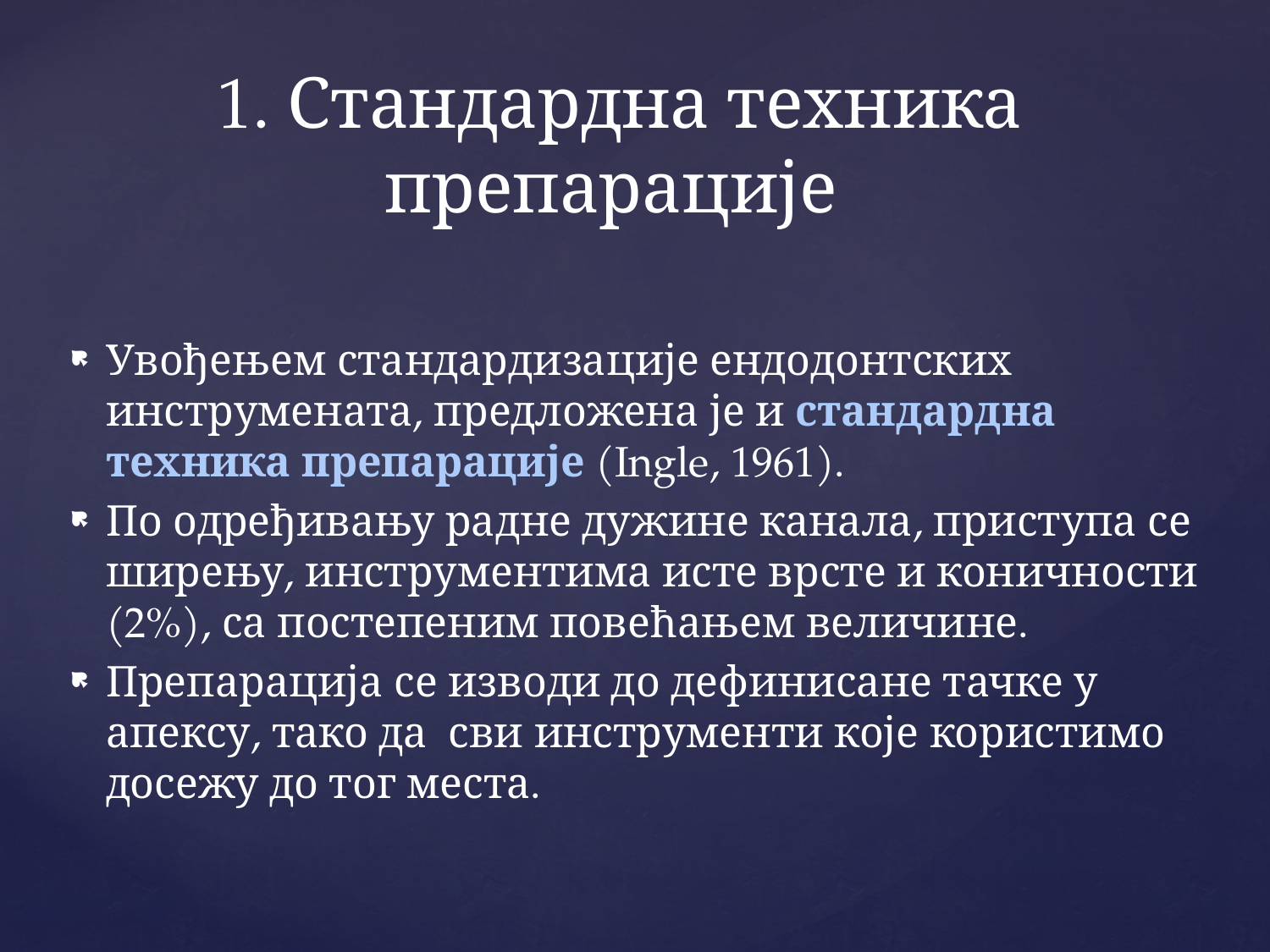

# 1. Стандардна техника препарације
Увођењем стандардизације ендодонтских инструмената, предложена је и стандардна техника препарације (Ingle, 1961).
По одређивању радне дужине канала, приступа се ширењу, инструментима исте врсте и коничности (2%), са постепеним повећањем величине.
Препарација се изводи до дефинисане тачке у апексу, тако да  сви инструменти које користимо досежу до тог места.